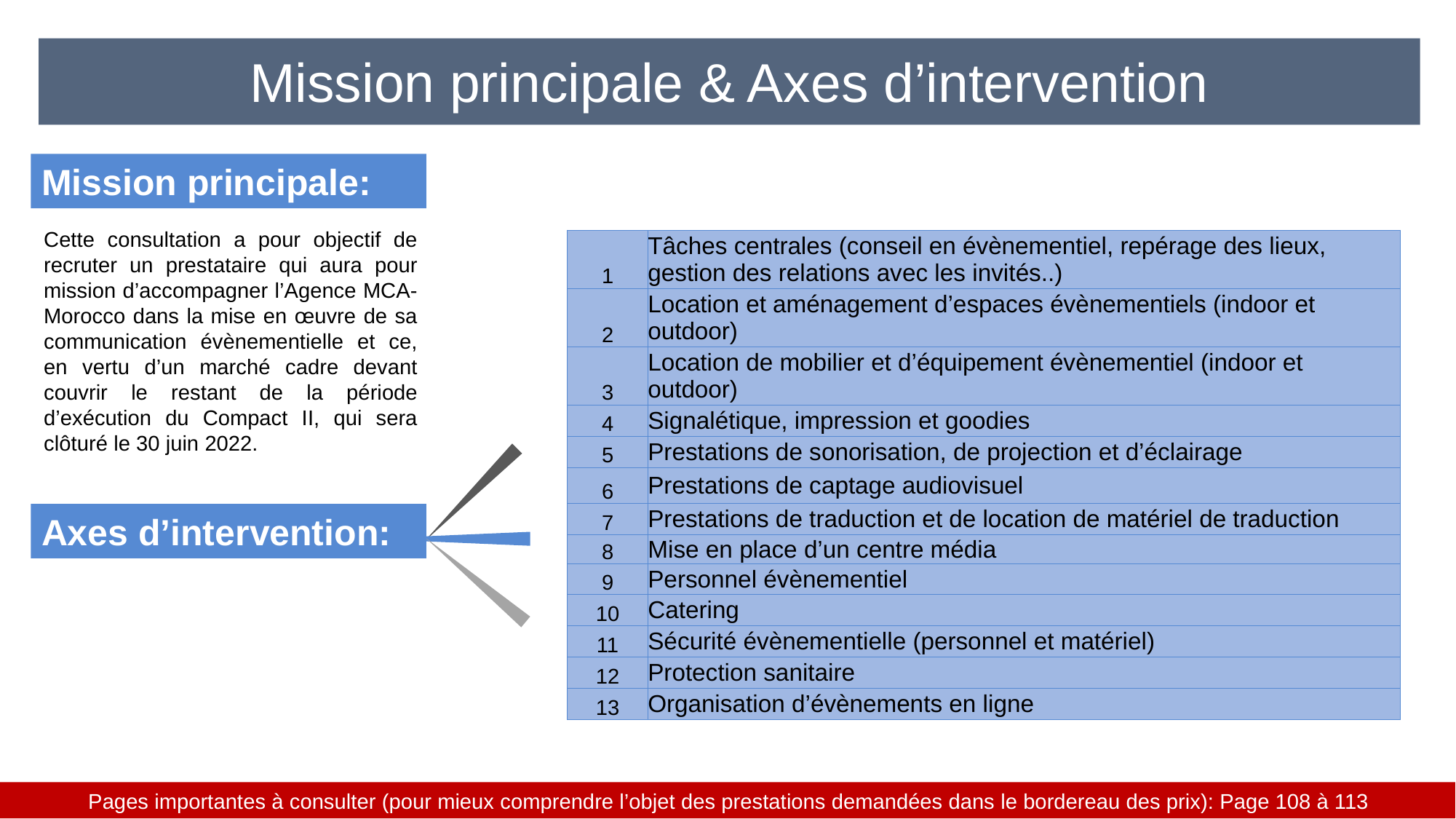

Mission principale & Axes d’intervention
Mission principale:
Cette consultation a pour objectif de recruter un prestataire qui aura pour mission d’accompagner l’Agence MCA-Morocco dans la mise en œuvre de sa communication évènementielle et ce, en vertu d’un marché cadre devant couvrir le restant de la période d’exécution du Compact II, qui sera clôturé le 30 juin 2022.
| 1 | Tâches centrales (conseil en évènementiel, repérage des lieux, gestion des relations avec les invités..) |
| --- | --- |
| 2 | Location et aménagement d’espaces évènementiels (indoor et outdoor) |
| 3 | Location de mobilier et d’équipement évènementiel (indoor et outdoor) |
| 4 | Signalétique, impression et goodies |
| 5 | Prestations de sonorisation, de projection et d’éclairage |
| 6 | Prestations de captage audiovisuel |
| 7 | Prestations de traduction et de location de matériel de traduction |
| 8 | Mise en place d’un centre média |
| 9 | Personnel évènementiel |
| 10 | Catering |
| 11 | Sécurité évènementielle (personnel et matériel) |
| 12 | Protection sanitaire |
| 13 | Organisation d’évènements en ligne |

Axes d’intervention:

Pages importantes à consulter (pour mieux comprendre l’objet des prestations demandées dans le bordereau des prix): Page 108 à 113